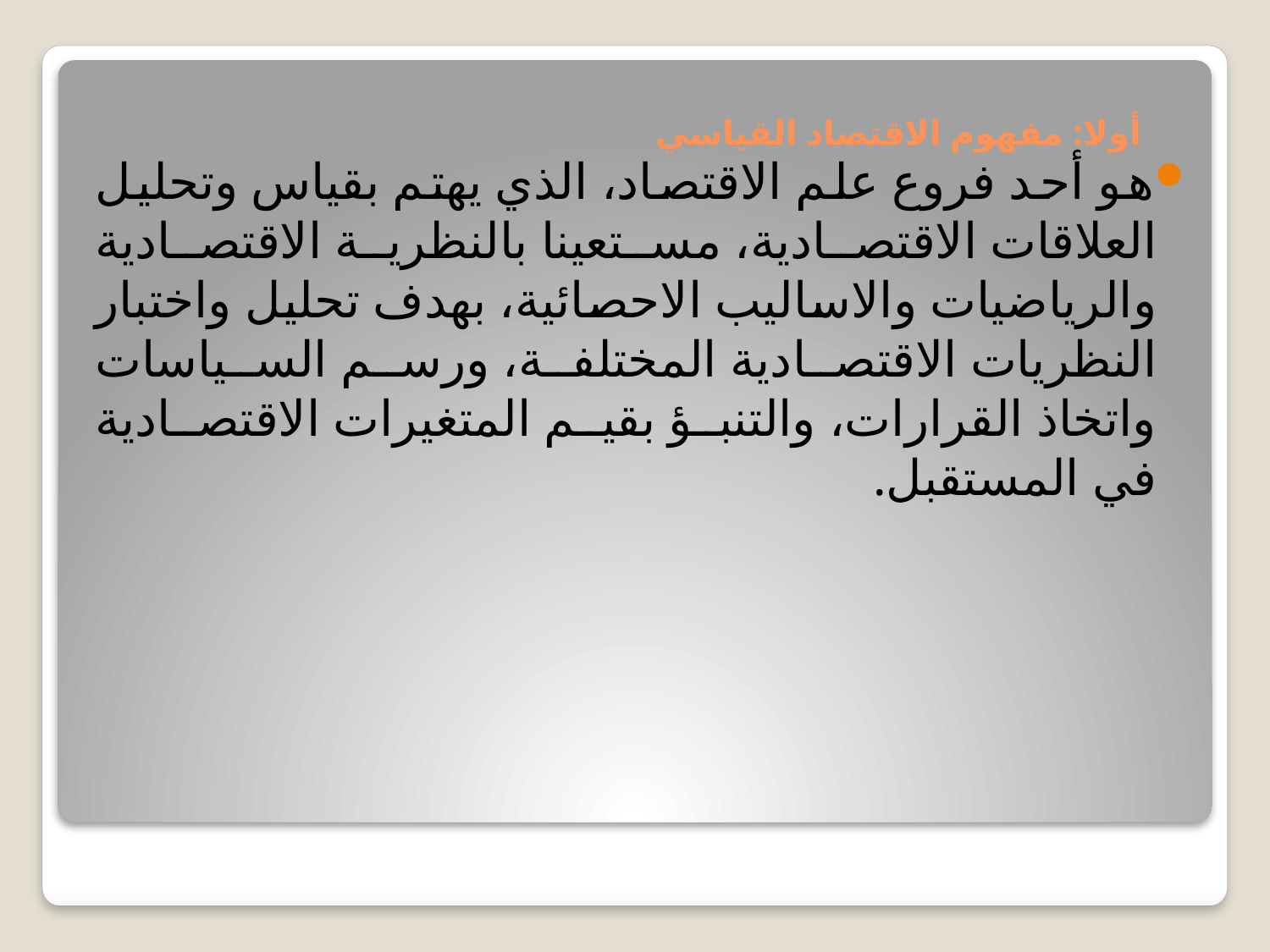

# أولا: مفهوم الاقتصاد القياسي

هو أحد فروع علم الاقتصاد، الذي يهتم بقياس وتحليل العلاقات الاقتصادية، مستعينا بالنظرية الاقتصادية والرياضيات والاساليب الاحصائية، بهدف تحليل واختبار النظريات الاقتصادية المختلفة، ورسم السياسات واتخاذ القرارات، والتنبؤ بقيم المتغيرات الاقتصادية في المستقبل.